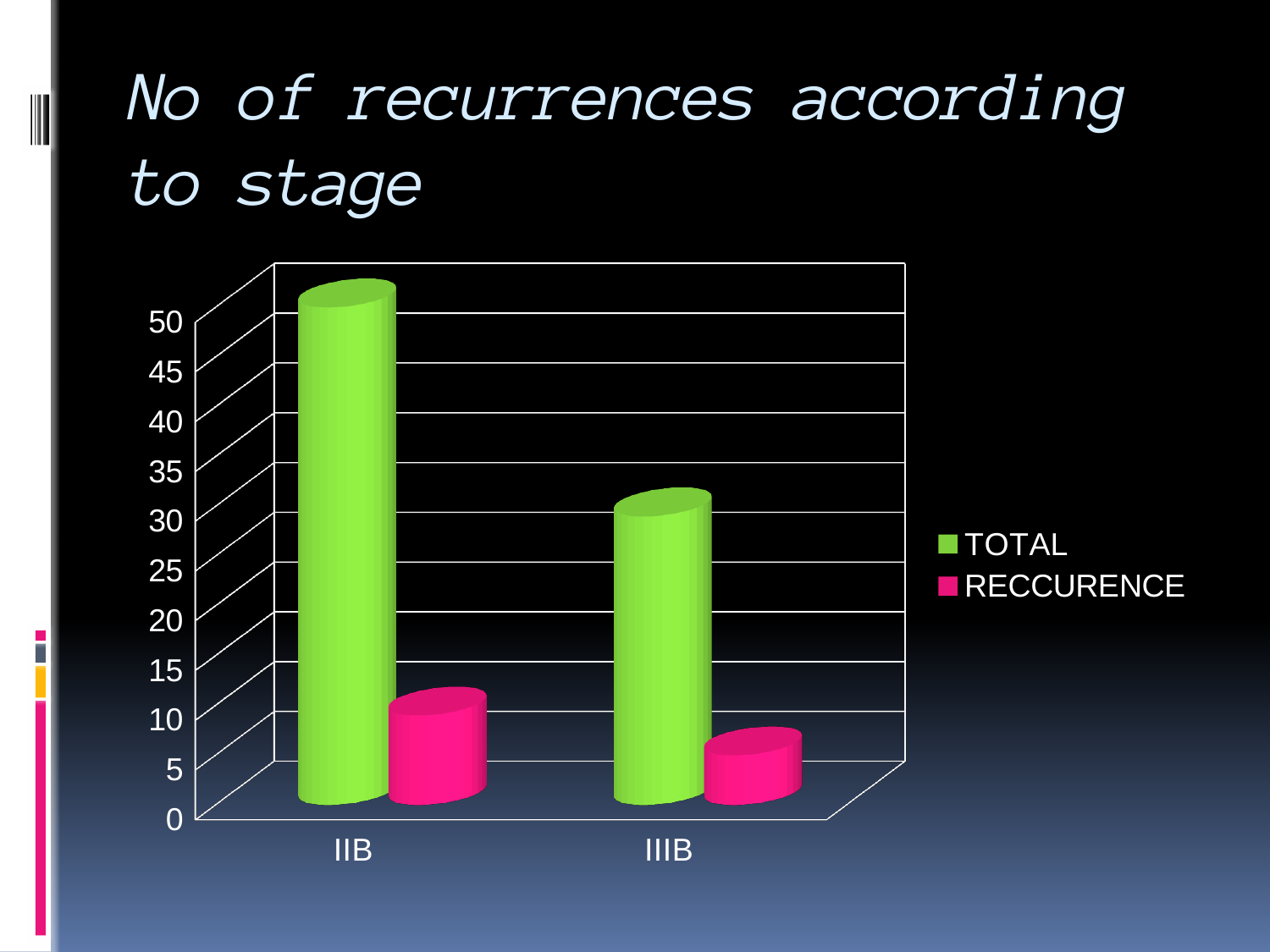

# No of recurrences according to stage

[unsupported chart]